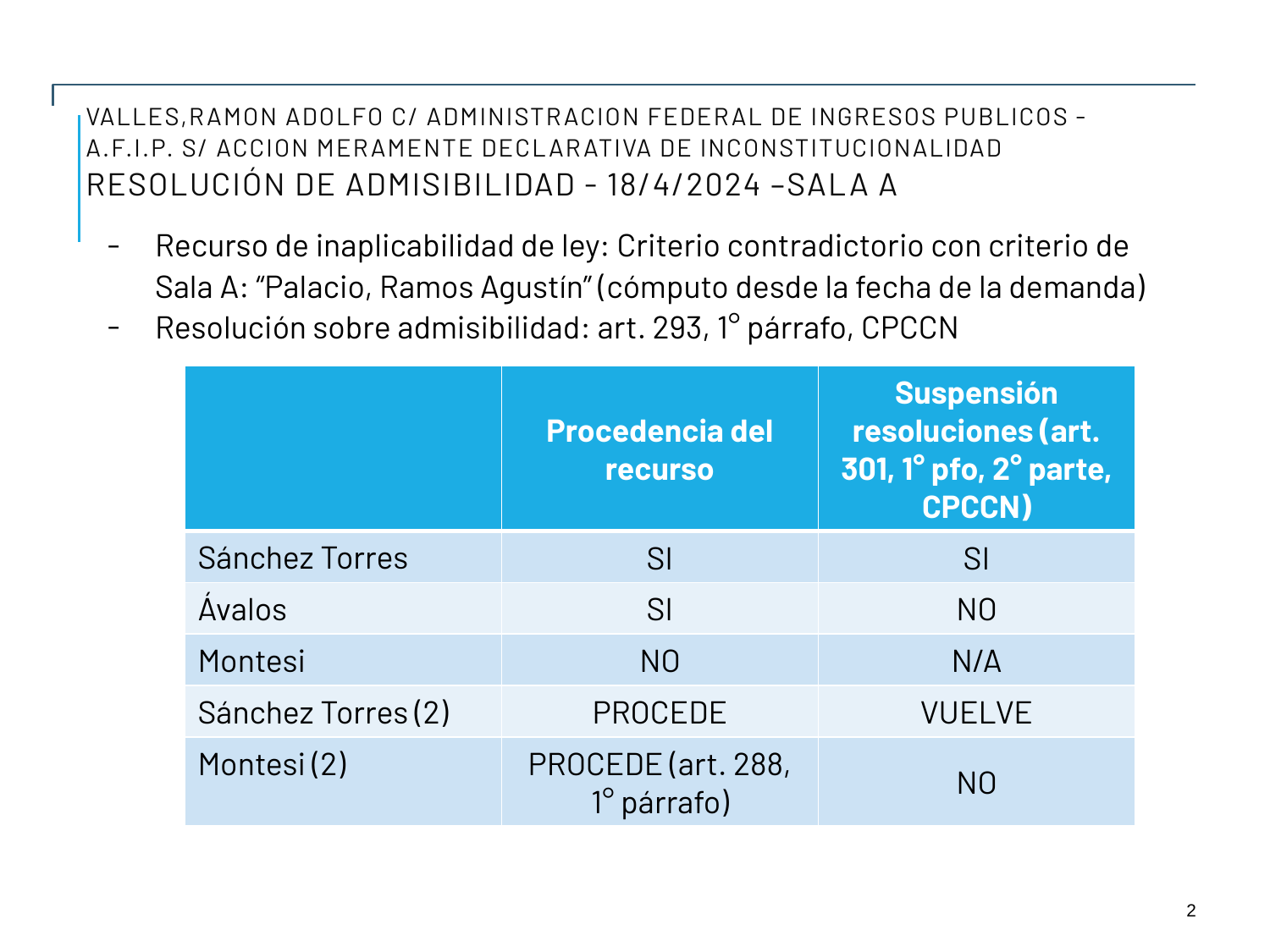

# VALLES,RAMON ADOLFO C/ ADMINISTRACION FEDERAL DE INGRESOS PUBLICOS - A.F.I.P. S/ ACCION MERAMENTE DECLARATIVA DE INCONSTITUCIONALIDAD Resolución de admisibilidad - 18/4/2024 –SALA A
Recurso de inaplicabilidad de ley: Criterio contradictorio con criterio de Sala A: “Palacio, Ramos Agustín” (cómputo desde la fecha de la demanda)
Resolución sobre admisibilidad: art. 293, 1° párrafo, CPCCN

|  | Procedencia del recurso | Suspensión resoluciones (art. 301, 1° pfo, 2° parte, CPCCN) |
| --- | --- | --- |
| Sánchez Torres | SI | SI |
| Ávalos | SI | NO |
| Montesi | NO | N/A |
| Sánchez Torres (2) | PROCEDE | VUELVE |
| Montesi (2) | PROCEDE (art. 288, 1° párrafo) | NO |
2